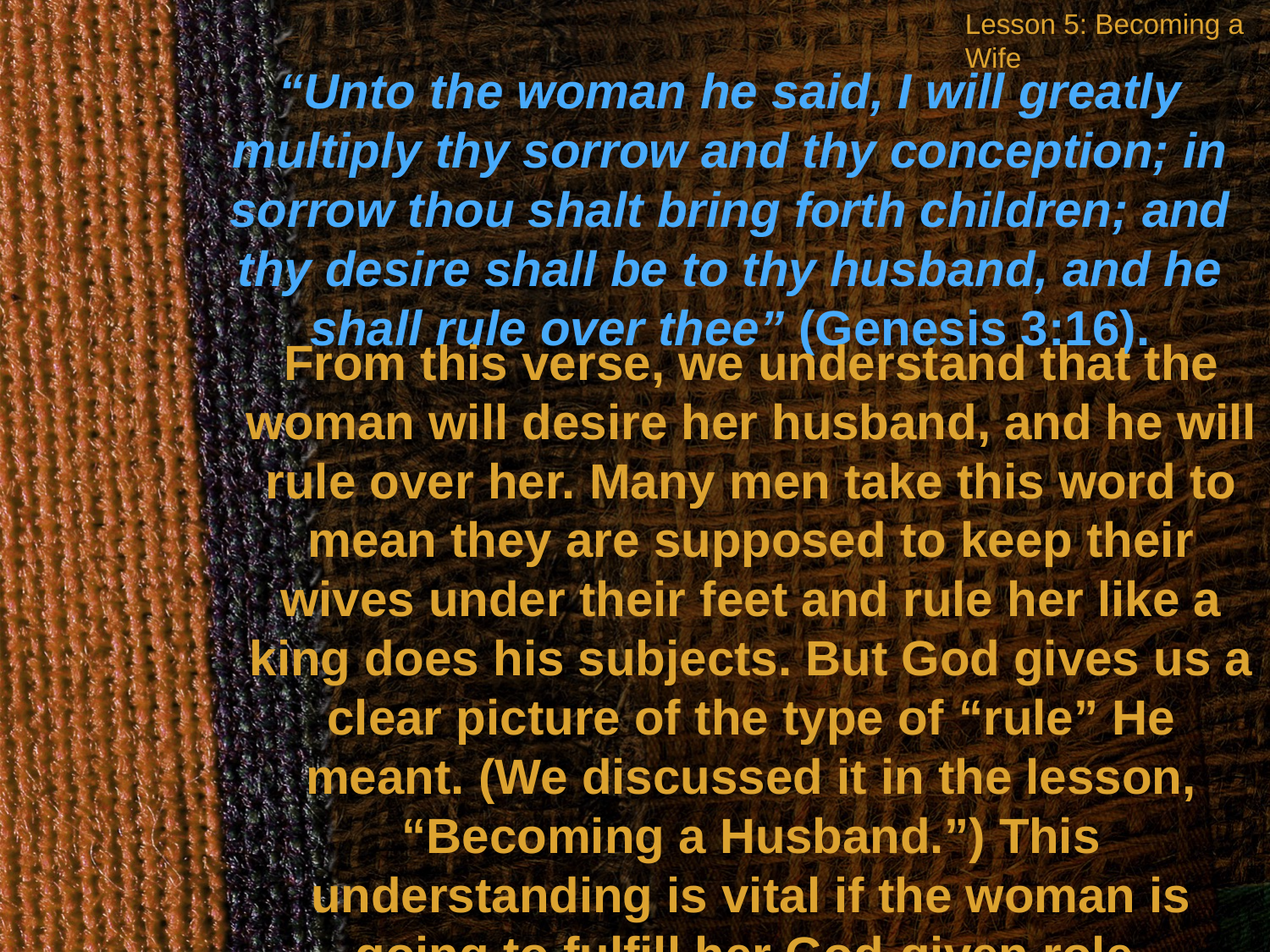

Lesson 5: Becoming a Wife
“Unto the woman he said, I will greatly multiply thy sorrow and thy conception; in sorrow thou shalt bring forth children; and thy desire shall be to thy husband, and he shall rule over thee” (Genesis 3:16).
From this verse, we understand that the woman will desire her husband, and he will rule over her. Many men take this word to mean they are supposed to keep their wives under their feet and rule her like a king does his subjects. But God gives us a clear picture of the type of “rule” He meant. (We discussed it in the lesson, “Becoming a Husband.”) This understanding is vital if the woman is going to fulfill her God-given role.